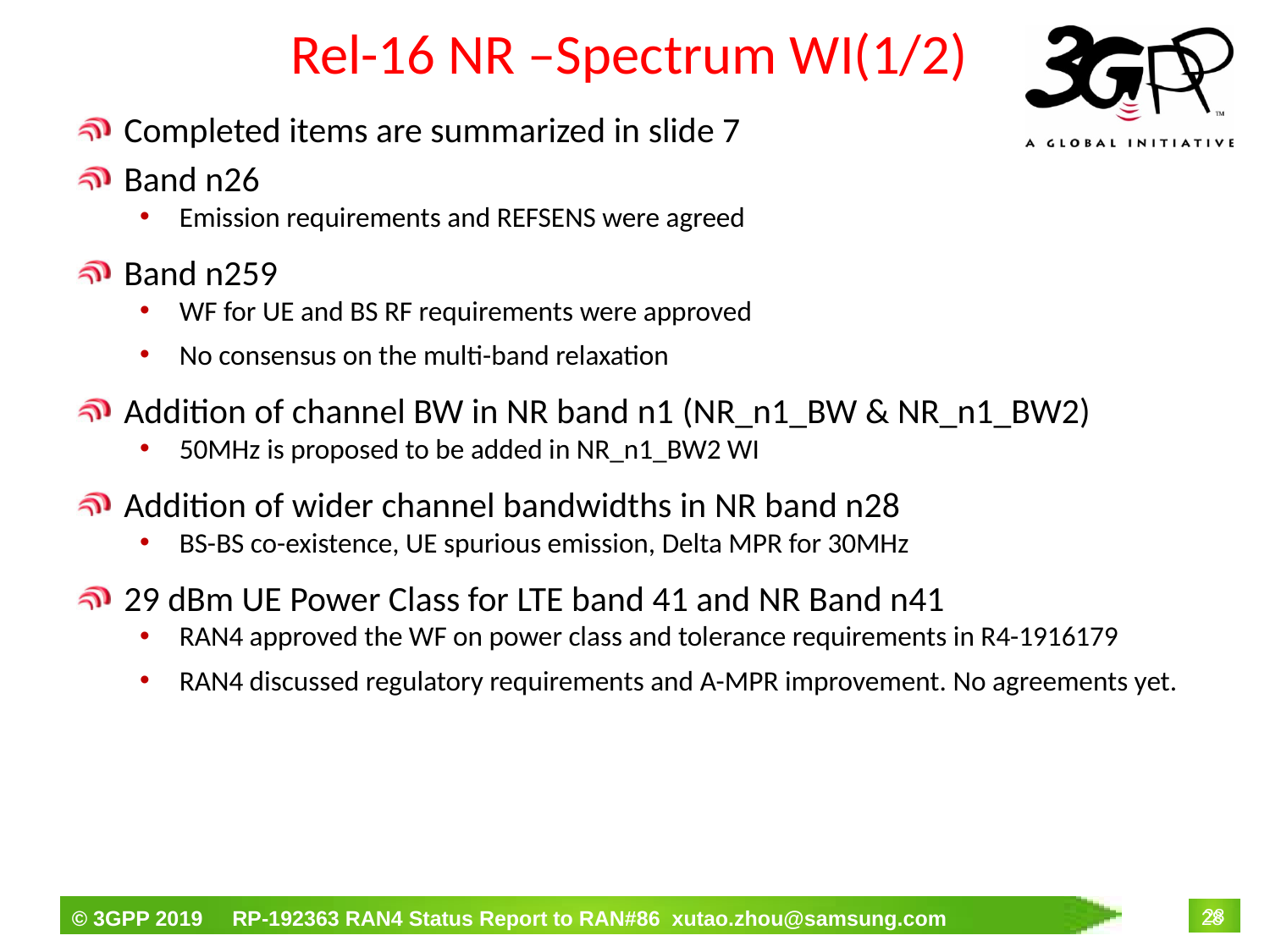

# Rel-16 NR –Spectrum WI(1/2)
Completed items are summarized in slide 7
Band n26
Emission requirements and REFSENS were agreed
Band n259
WF for UE and BS RF requirements were approved
No consensus on the multi-band relaxation
Addition of channel BW in NR band n1 (NR_n1_BW & NR_n1_BW2)
50MHz is proposed to be added in NR_n1_BW2 WI
Addition of wider channel bandwidths in NR band n28
BS-BS co-existence, UE spurious emission, Delta MPR for 30MHz
29 dBm UE Power Class for LTE band 41 and NR Band n41
RAN4 approved the WF on power class and tolerance requirements in R4-1916179
RAN4 discussed regulatory requirements and A-MPR improvement. No agreements yet.

28